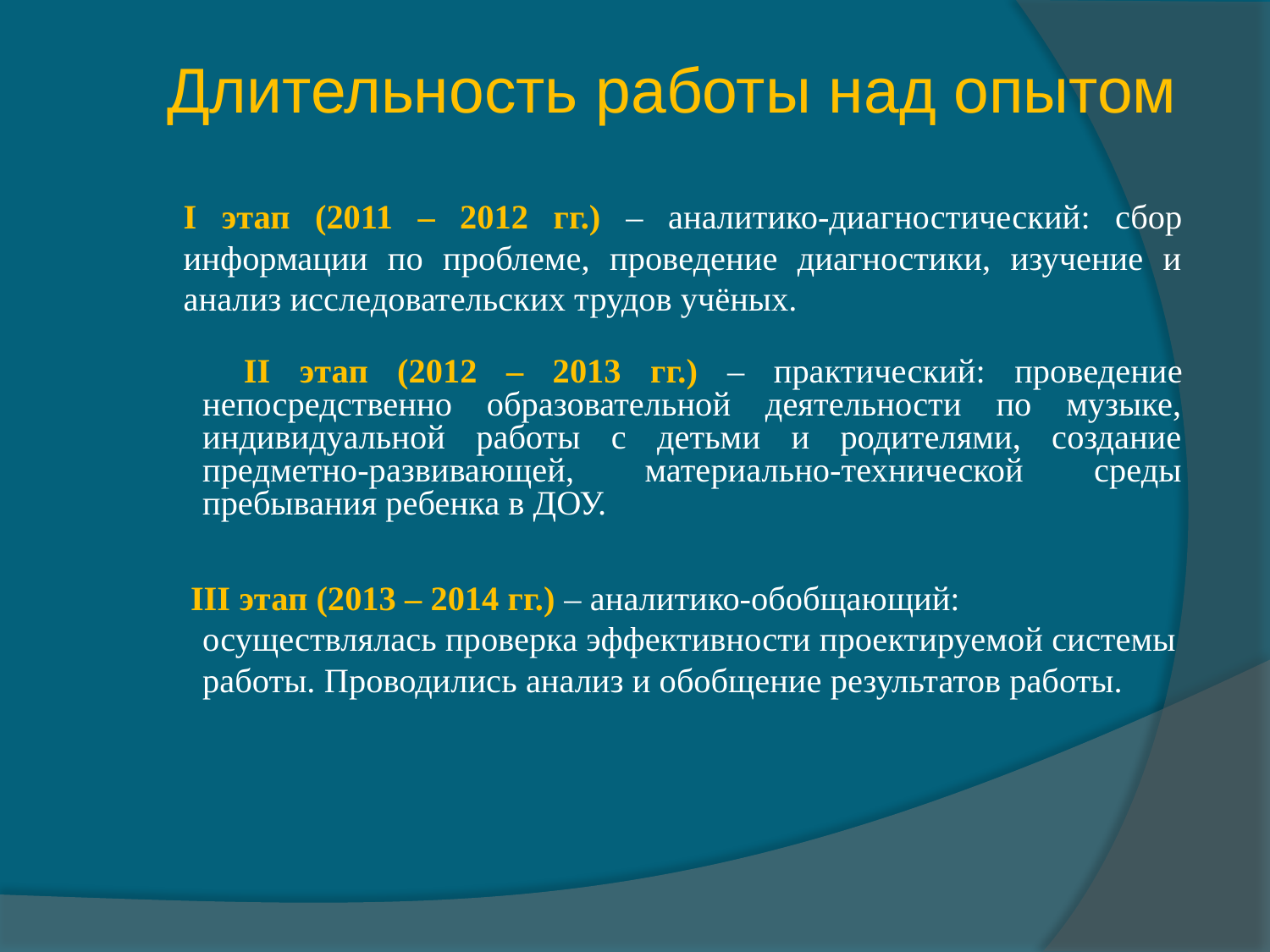

# Длительность работы над опытом
I этап (2011 – 2012 гг.) – аналитико-диагностический: сбор информации по проблеме, проведение диагностики, изучение и анализ исследовательских трудов учёных.

   II этап (2012 – 2013 гг.) – практический: проведение непосредственно образовательной деятельности по музыке, индивидуальной работы с детьми и родителями, создание предметно-развивающей, материально-технической среды пребывания ребенка в ДОУ.

    III этап (2013 – 2014 гг.) – аналитико-обобщающий: осуществлялась проверка эффективности проектируемой системы работы. Проводились анализ и обобщение результатов работы.